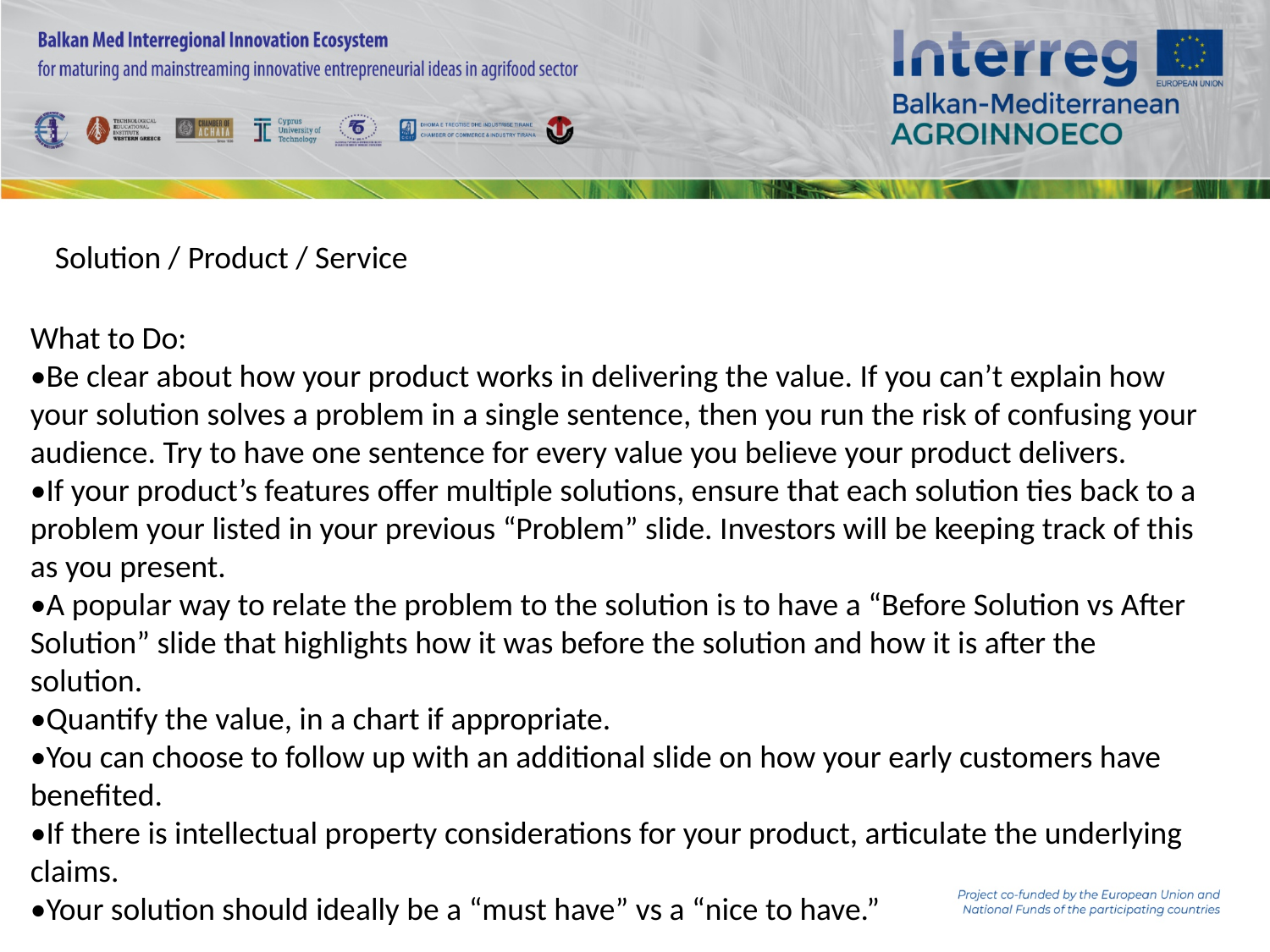

Solution / Product / Service
What to Do:
•Be clear about how your product works in delivering the value. If you can’t explain how your solution solves a problem in a single sentence, then you run the risk of confusing your audience. Try to have one sentence for every value you believe your product delivers.
•If your product’s features offer multiple solutions, ensure that each solution ties back to a problem your listed in your previous “Problem” slide. Investors will be keeping track of this as you present.
•A popular way to relate the problem to the solution is to have a “Before Solution vs After Solution” slide that highlights how it was before the solution and how it is after the solution.
•Quantify the value, in a chart if appropriate.
•You can choose to follow up with an additional slide on how your early customers have benefited.
•If there is intellectual property considerations for your product, articulate the underlying claims.
•Your solution should ideally be a “must have” vs a “nice to have.”